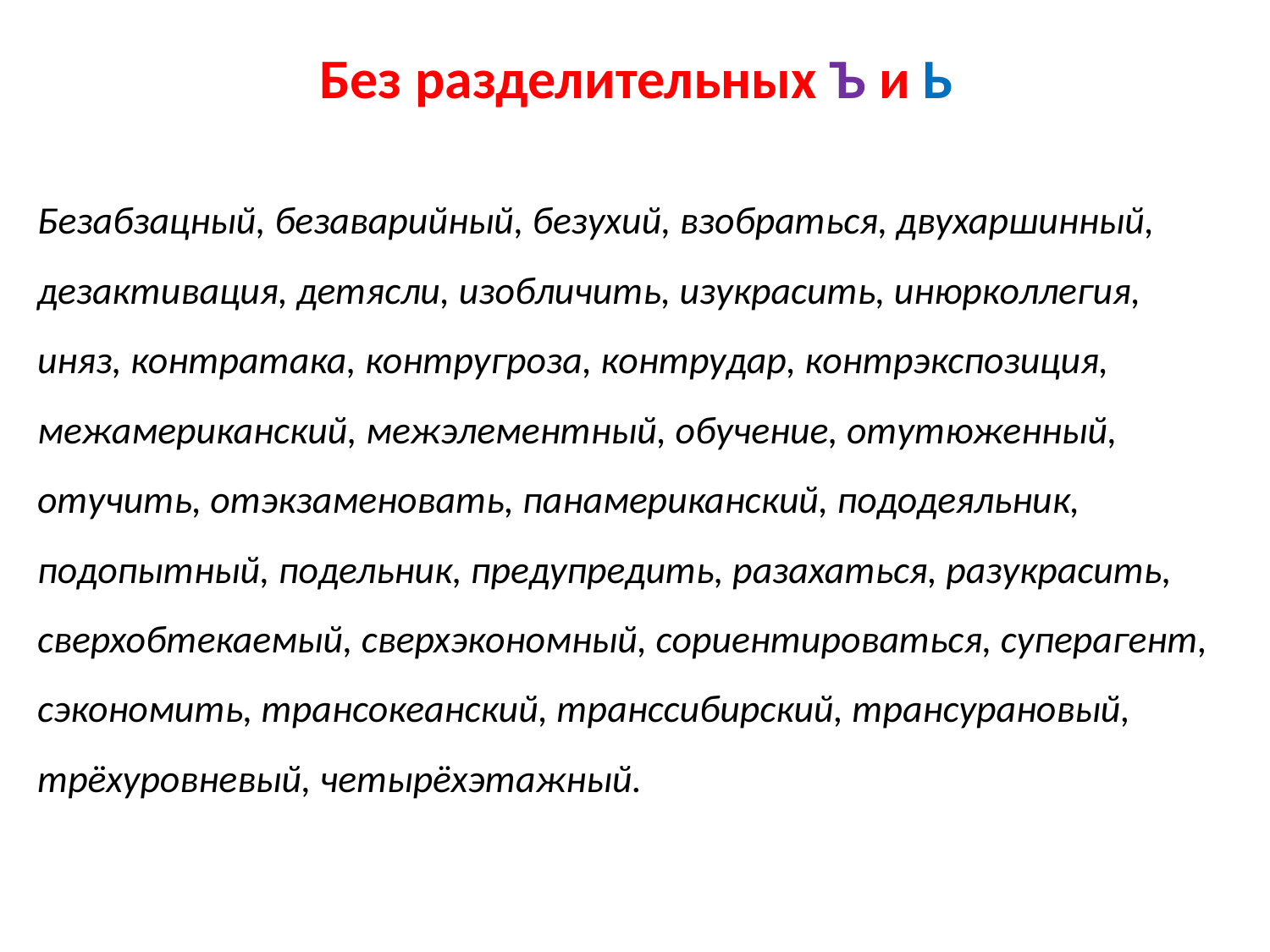

# Без разделительных Ъ и Ь
Безабзацный, безаварийный, безухий, взобраться, двухаршинный, дезактивация, детясли, изобличить, изукрасить, инюрколлегия, иняз, контратака, контругроза, контрудар, контрэкспозиция, межамериканский, межэлементный, обучение, отутюженный, отучить, отэкзаменовать, панамериканский, пододеяльник, подопытный, подельник, предупредить, разахаться, разукрасить, сверхобтекаемый, сверхэкономный, сориентироваться, суперагент, сэкономить, трансокеанский, транссибирский, трансурановый, трёхуровневый, четырёхэтажный.